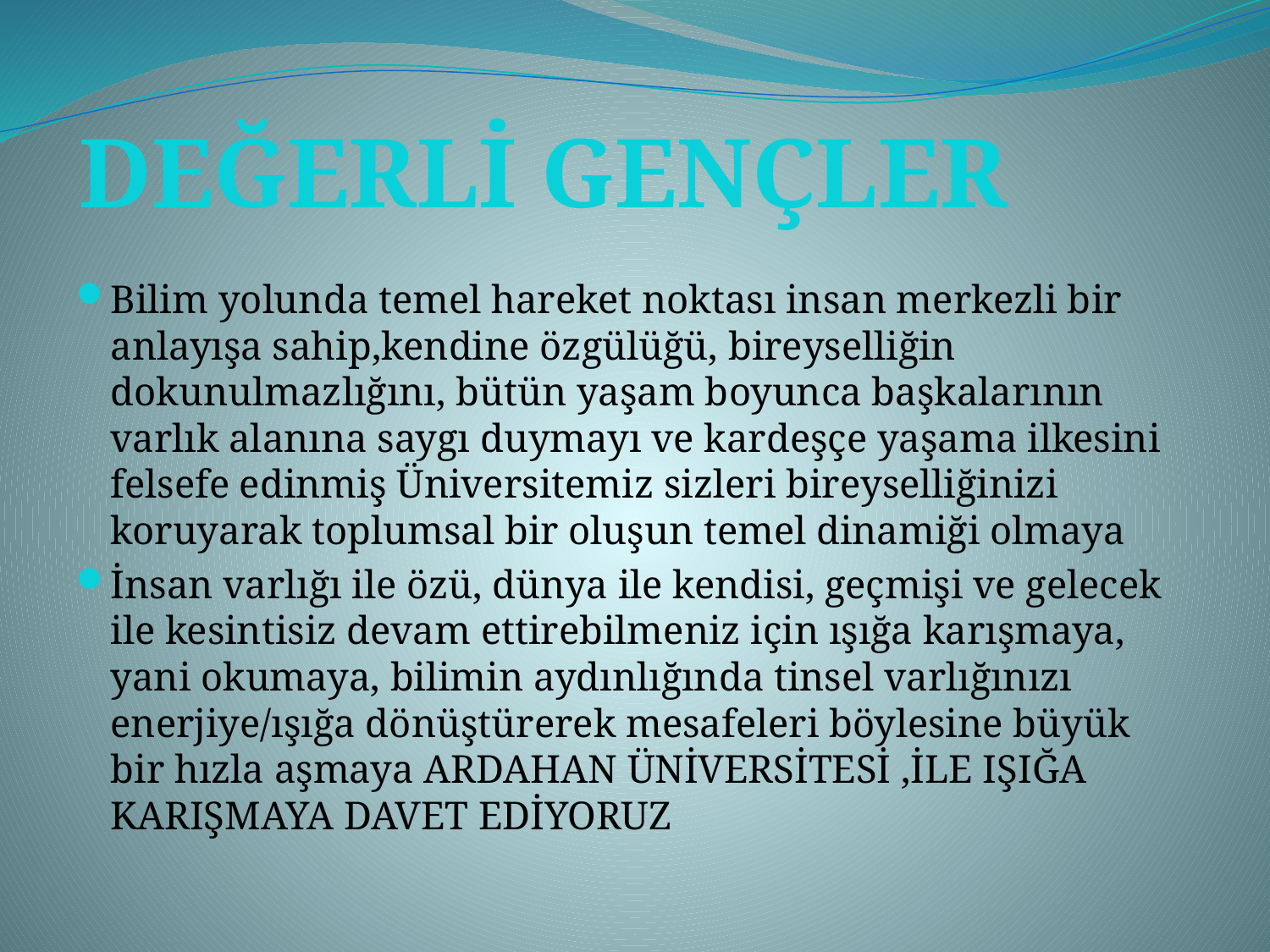

DEĞERLİ GENÇLER
Bilim yolunda temel hareket noktası insan merkezli bir anlayışa sahip,kendine özgülüğü, bireyselliğin dokunulmazlığını, bütün yaşam boyunca başkalarının varlık alanına saygı duymayı ve kardeşçe yaşama ilkesini felsefe edinmiş Üniversitemiz sizleri bireyselliğinizi koruyarak toplumsal bir oluşun temel dinamiği olmaya
İnsan varlığı ile özü, dünya ile kendisi, geçmişi ve gelecek ile kesintisiz devam ettirebilmeniz için ışığa karışmaya, yani okumaya, bilimin aydınlığında tinsel varlığınızı enerjiye/ışığa dönüştürerek mesafeleri böylesine büyük bir hızla aşmaya ARDAHAN ÜNİVERSİTESİ ,İLE IŞIĞA KARIŞMAYA DAVET EDİYORUZ